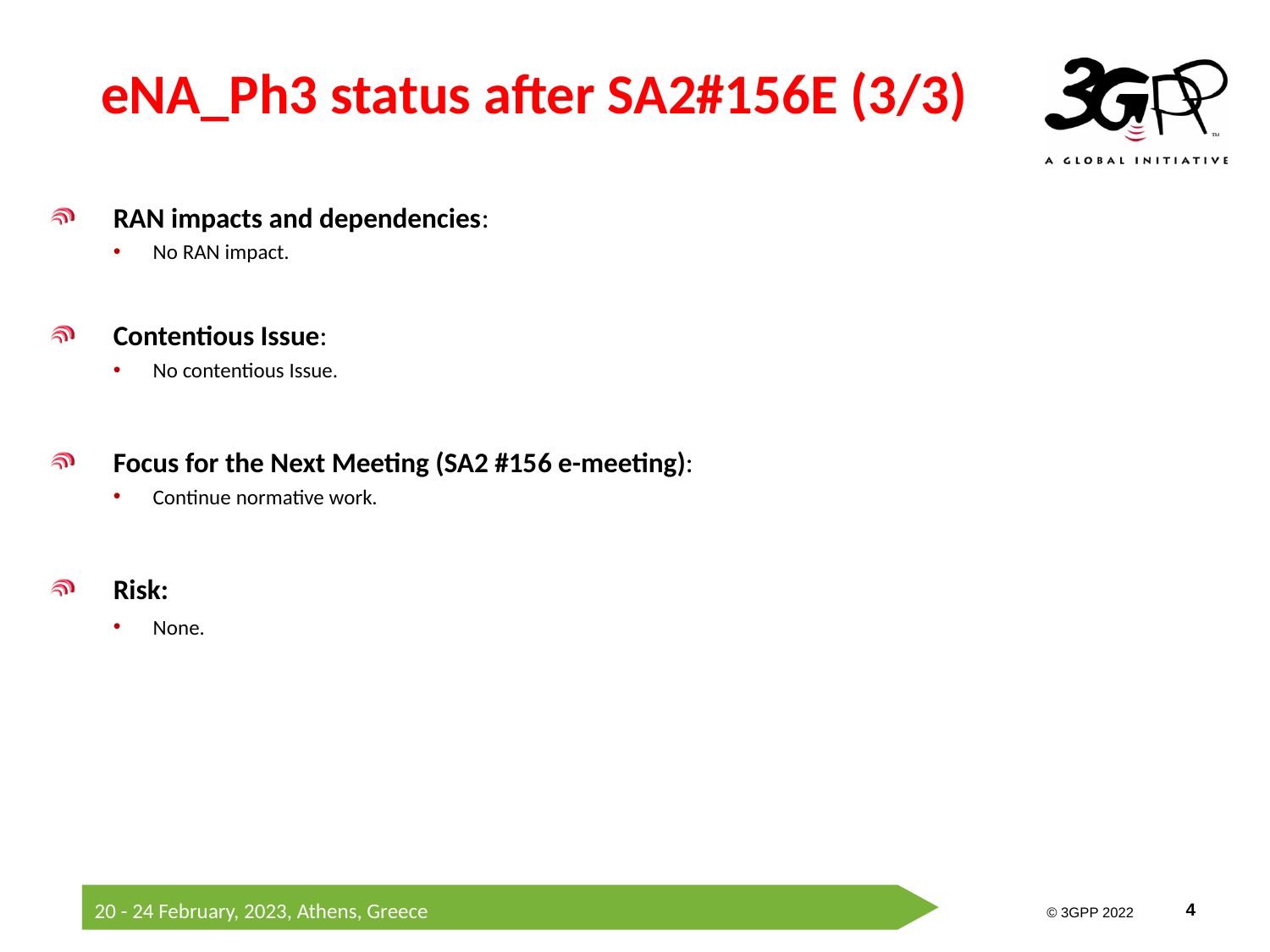

# eNA_Ph3 status after SA2#156E (3/3)
RAN impacts and dependencies:
No RAN impact.

Contentious Issue:
No contentious Issue.

Focus for the Next Meeting (SA2 #156 e-meeting):
Continue normative work.

Risk:
None.